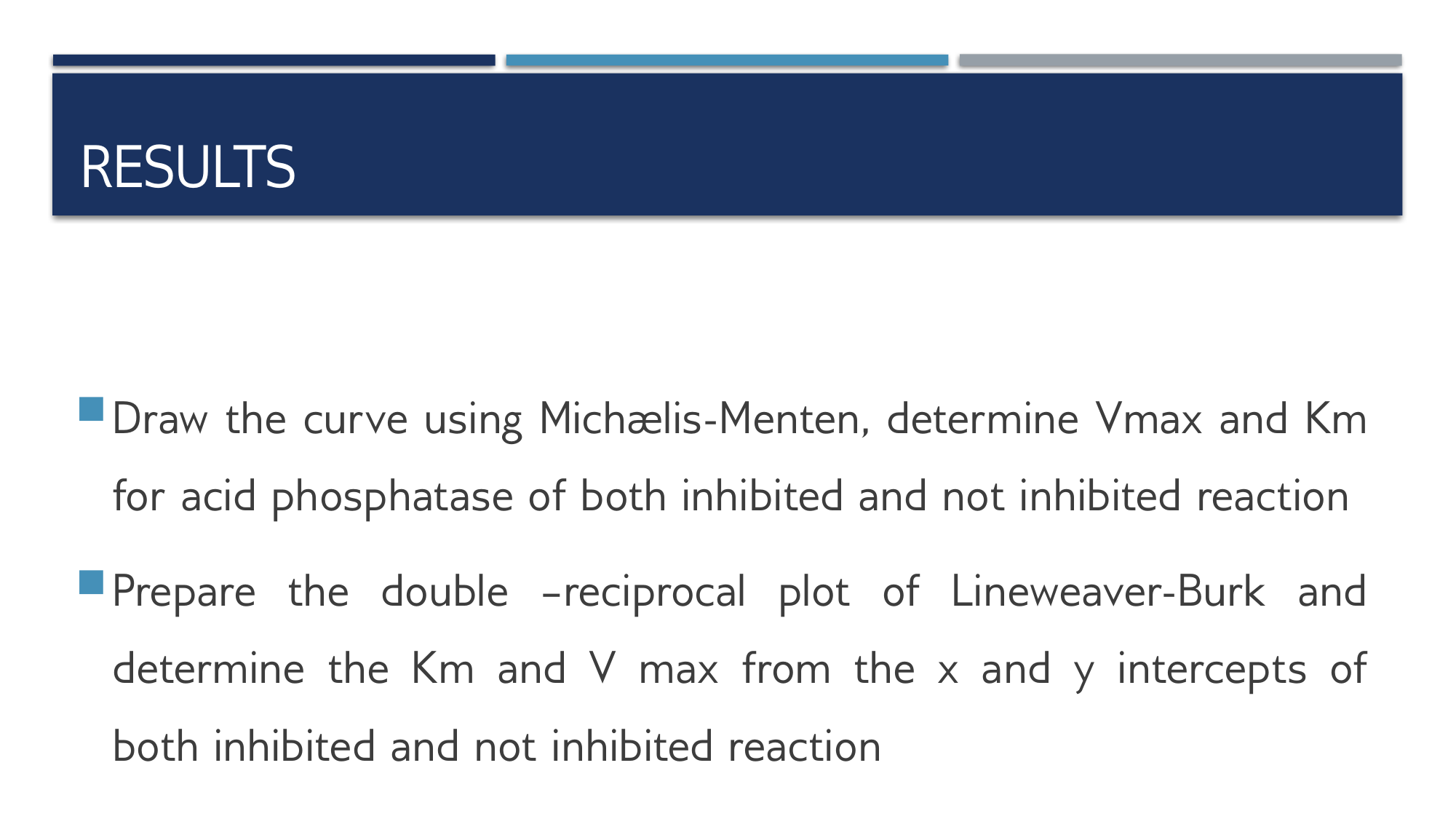

# Results
Draw the curve using Michaelis-Menten, determine Vmax and Km for acid phosphatase of both inhibited and not inhibited reaction
Prepare the double –reciprocal plot of Lineweaver-Burk and determine the Km and V max from the x and y intercepts of both inhibited and not inhibited reaction